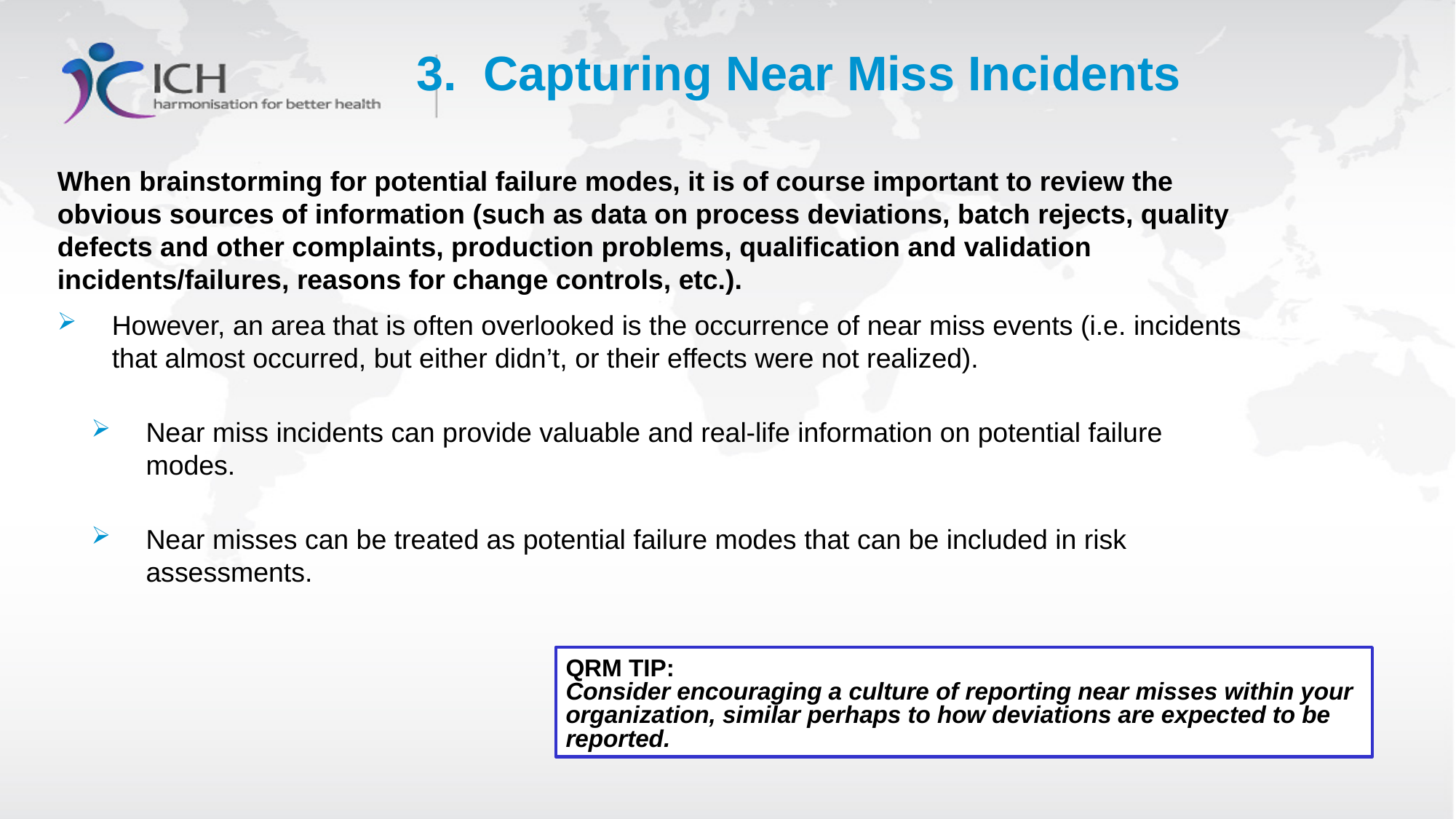

# 3.  Capturing Near Miss Incidents
When brainstorming for potential failure modes, it is of course important to review the obvious sources of information (such as data on process deviations, batch rejects, quality defects and other complaints, production problems, qualification and validation incidents/failures, reasons for change controls, etc.).
However, an area that is often overlooked is the occurrence of near miss events (i.e. incidents that almost occurred, but either didn’t, or their effects were not realized).

Near miss incidents can provide valuable and real-life information on potential failure modes.

Near misses can be treated as potential failure modes that can be included in risk assessments.

QRM TIP:
Consider encouraging a culture of reporting near misses within your organization, similar perhaps to how deviations are expected to be reported.